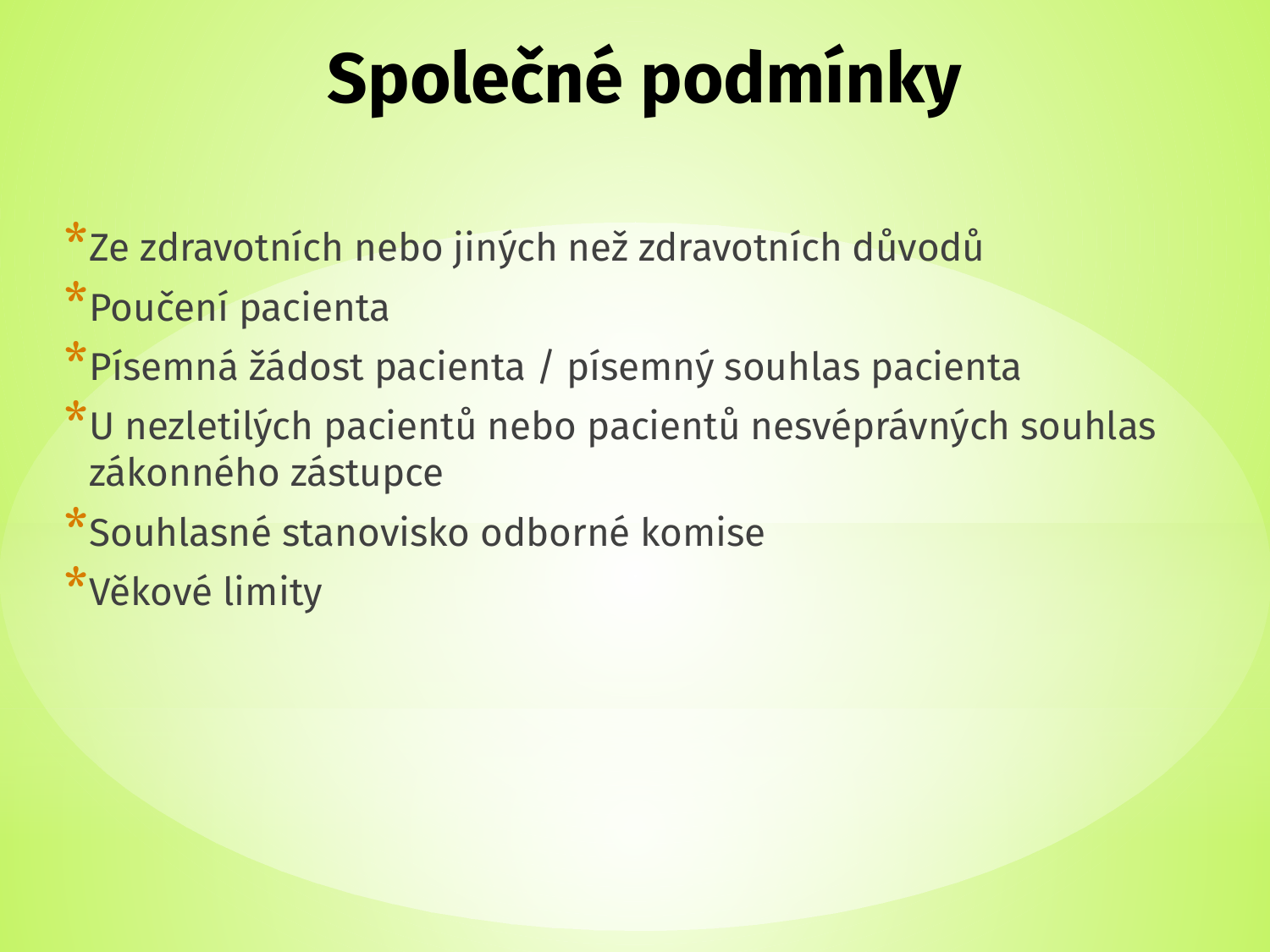

# Společné podmínky
Ze zdravotních nebo jiných než zdravotních důvodů
Poučení pacienta
Písemná žádost pacienta / písemný souhlas pacienta
U nezletilých pacientů nebo pacientů nesvéprávných souhlas zákonného zástupce
Souhlasné stanovisko odborné komise
Věkové limity